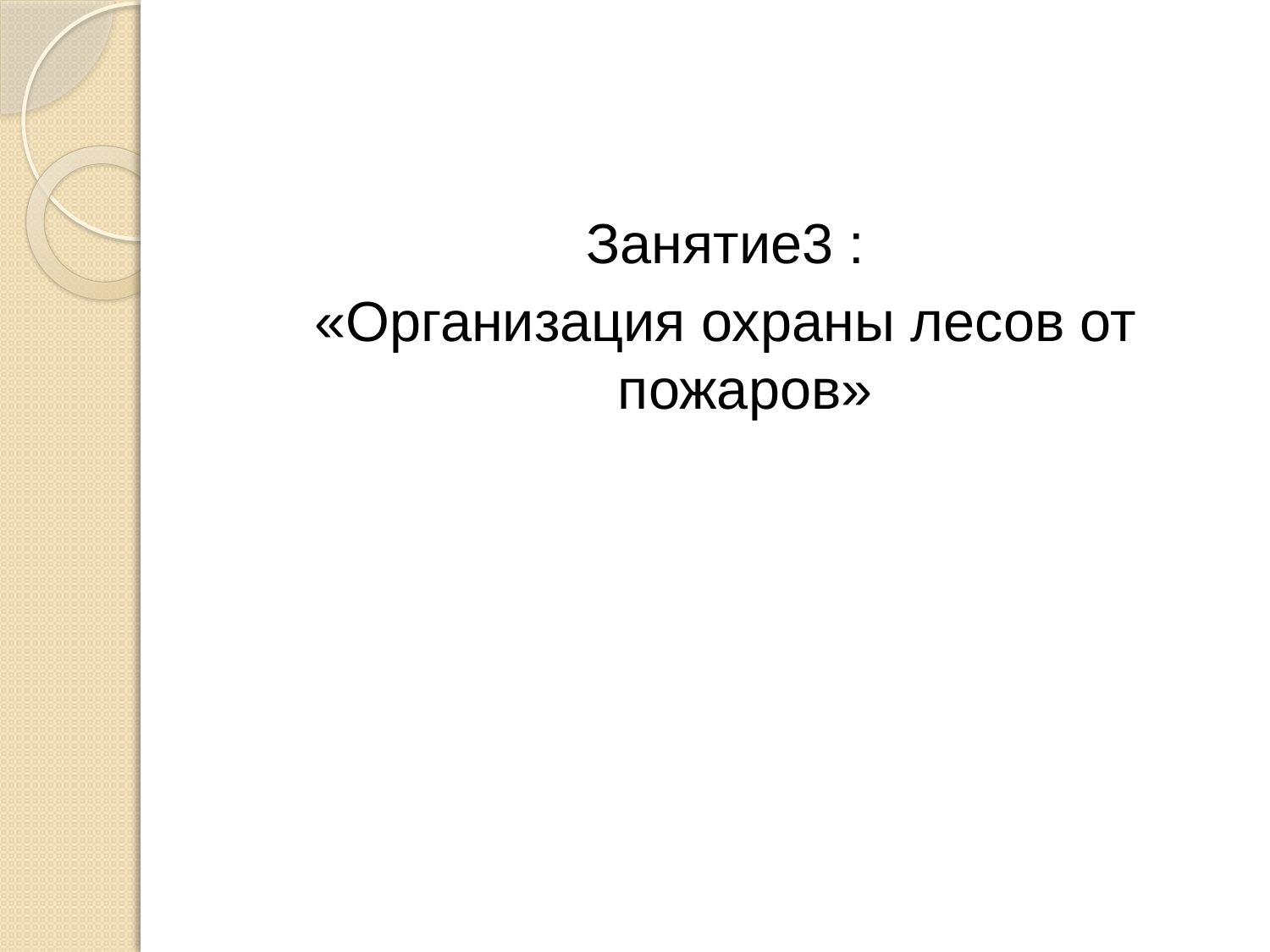

Занятие3 :
«Организация охраны лесов от пожаров»